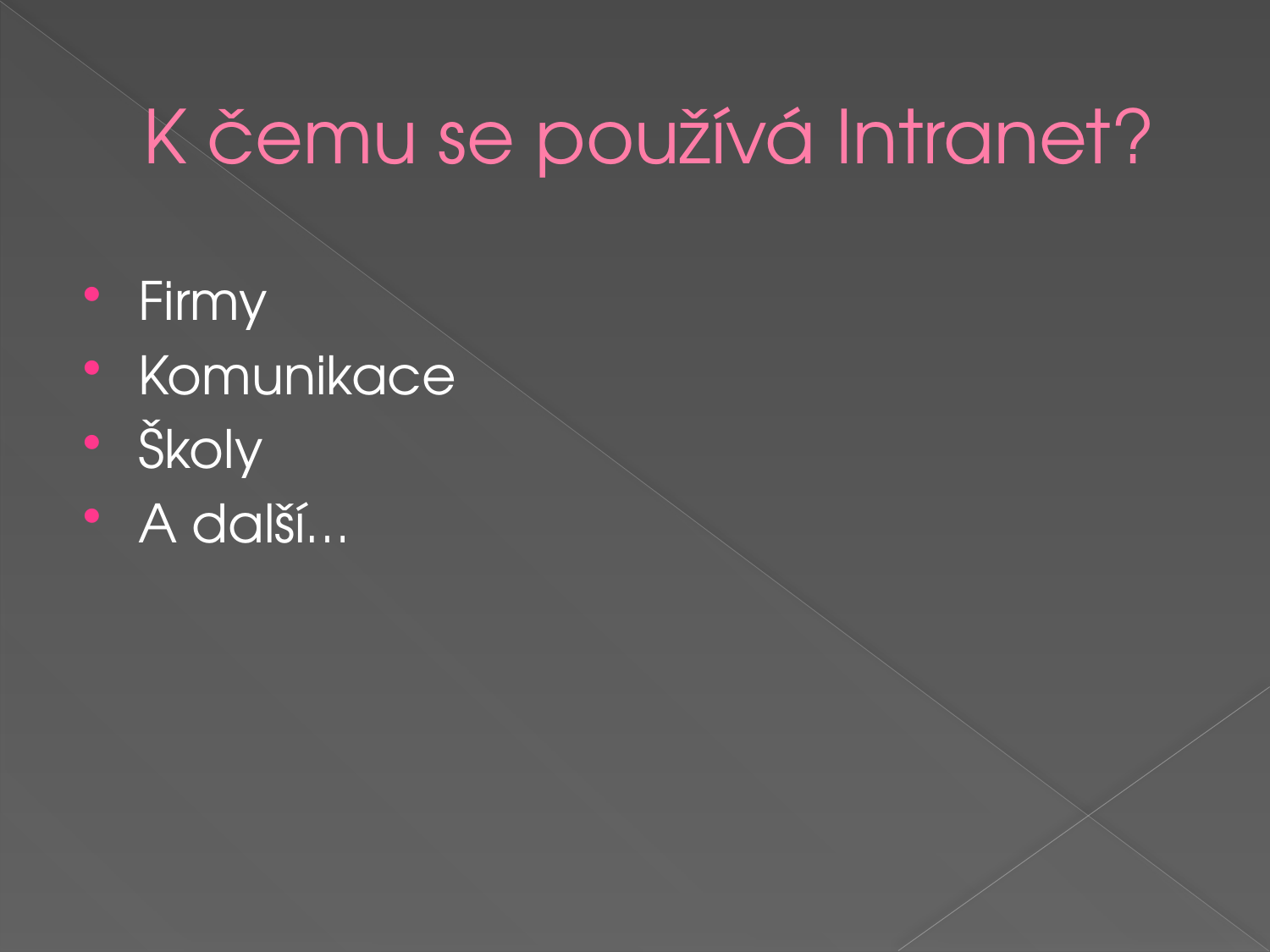

# K čemu se používá Intranet?
Firmy
Komunikace
Školy
A další…